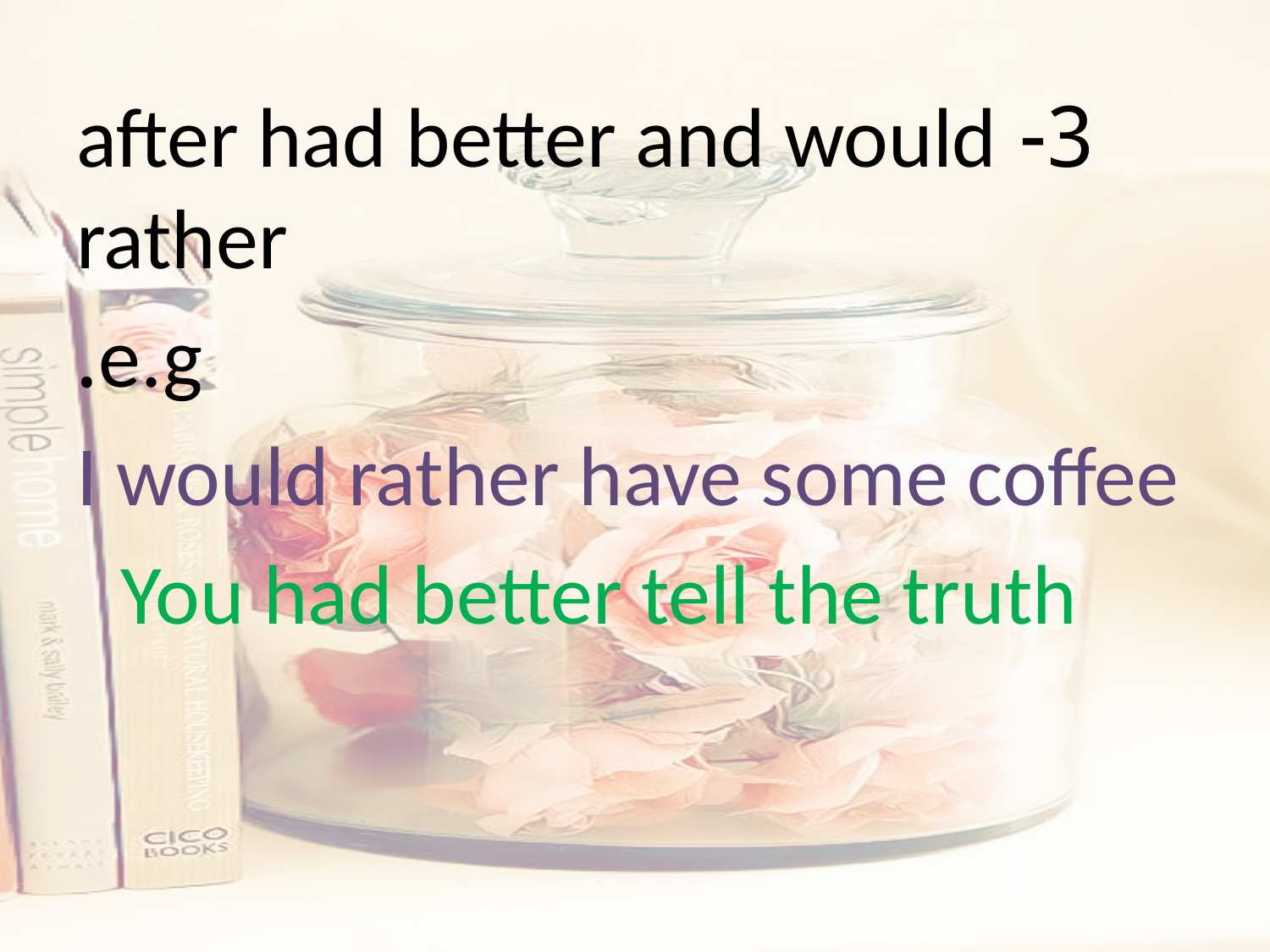

3- after had better and would rather
e.g.
I would rather have some coffee
You had better tell the truth